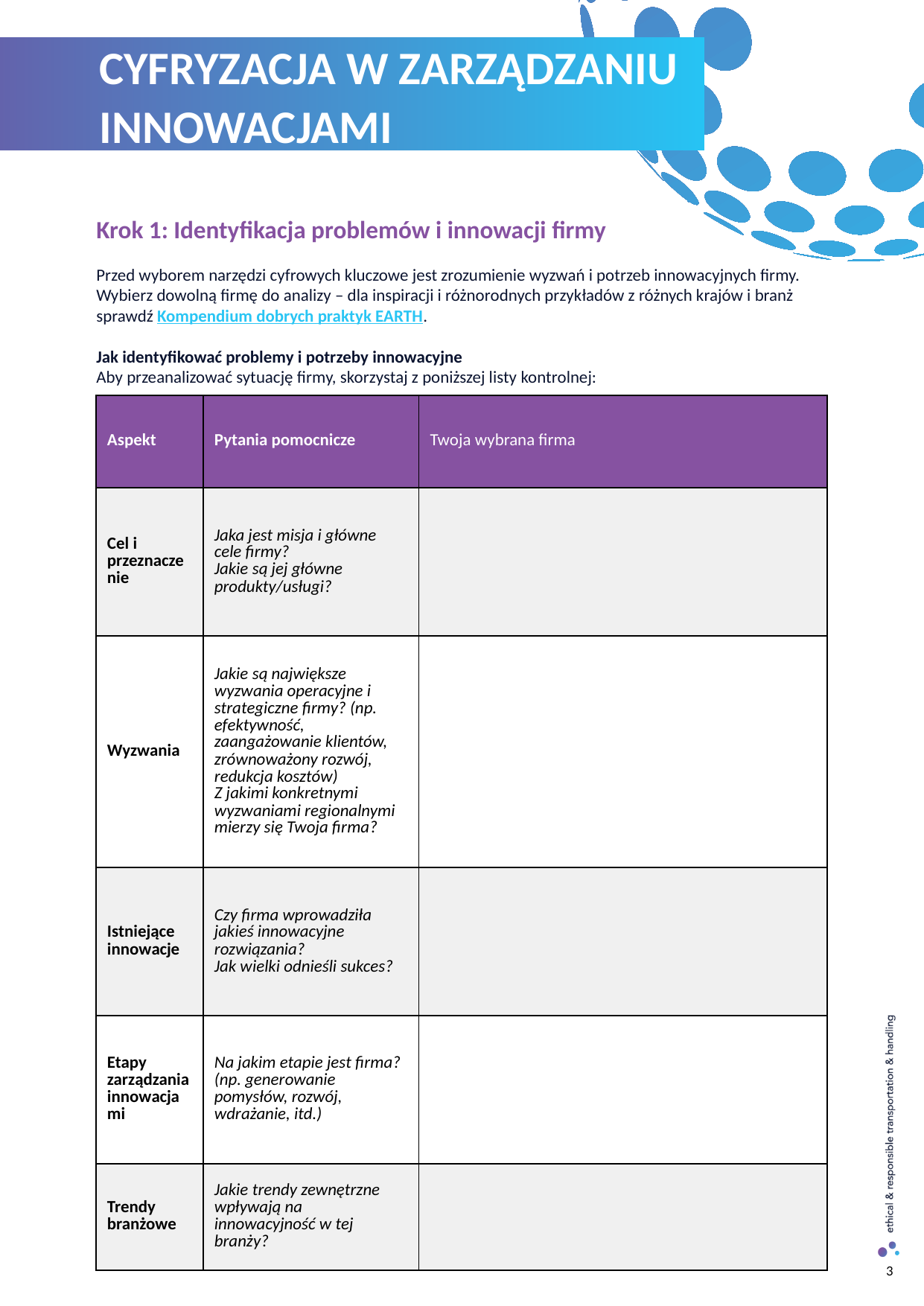

CYFRYZACJA W ZARZĄDZANIU INNOWACJAMI
Krok 1: Identyfikacja problemów i innowacji firmy

Przed wyborem narzędzi cyfrowych kluczowe jest zrozumienie wyzwań i potrzeb innowacyjnych firmy. Wybierz dowolną firmę do analizy – dla inspiracji i różnorodnych przykładów z różnych krajów i branż sprawdź Kompendium dobrych praktyk EARTH.

Jak identyfikować problemy i potrzeby innowacyjne
Aby przeanalizować sytuację firmy, skorzystaj z poniższej listy kontrolnej:

Przykład:Pewna firma logistyczna zmaga się z opóźnieniami w dostawach i bada możliwości optymalizacji tras z wykorzystaniem sztucznej inteligencji. Tymczaseminny dostawca usług logistycznych zmaga się z przeciążeniem magazynów i rozważa wdrożenie zautomatyzowanego systemu zarządzania zapasami w celu zwiększenia efektywności magazynowania i realizacji zamówień.
| Aspekt | Pytania pomocnicze | Twoja wybrana firma |
| --- | --- | --- |
| Cel i przeznaczenie | Jaka jest misja i główne cele firmy? Jakie są jej główne produkty/usługi? |  |
| Wyzwania | Jakie są największe wyzwania operacyjne i strategiczne firmy? (np. efektywność, zaangażowanie klientów, zrównoważony rozwój, redukcja kosztów) Z jakimi konkretnymi wyzwaniami regionalnymi mierzy się Twoja firma? |  |
| Istniejące innowacje | Czy firma wprowadziła jakieś innowacyjne rozwiązania? Jak wielki odnieśli sukces? |  |
| Etapy zarządzania innowacjami | Na jakim etapie jest firma? (np. generowanie pomysłów, rozwój, wdrażanie, itd.) |  |
| Trendy branżowe | Jakie trendy zewnętrzne wpływają na innowacyjność w tej branży? |  |
3